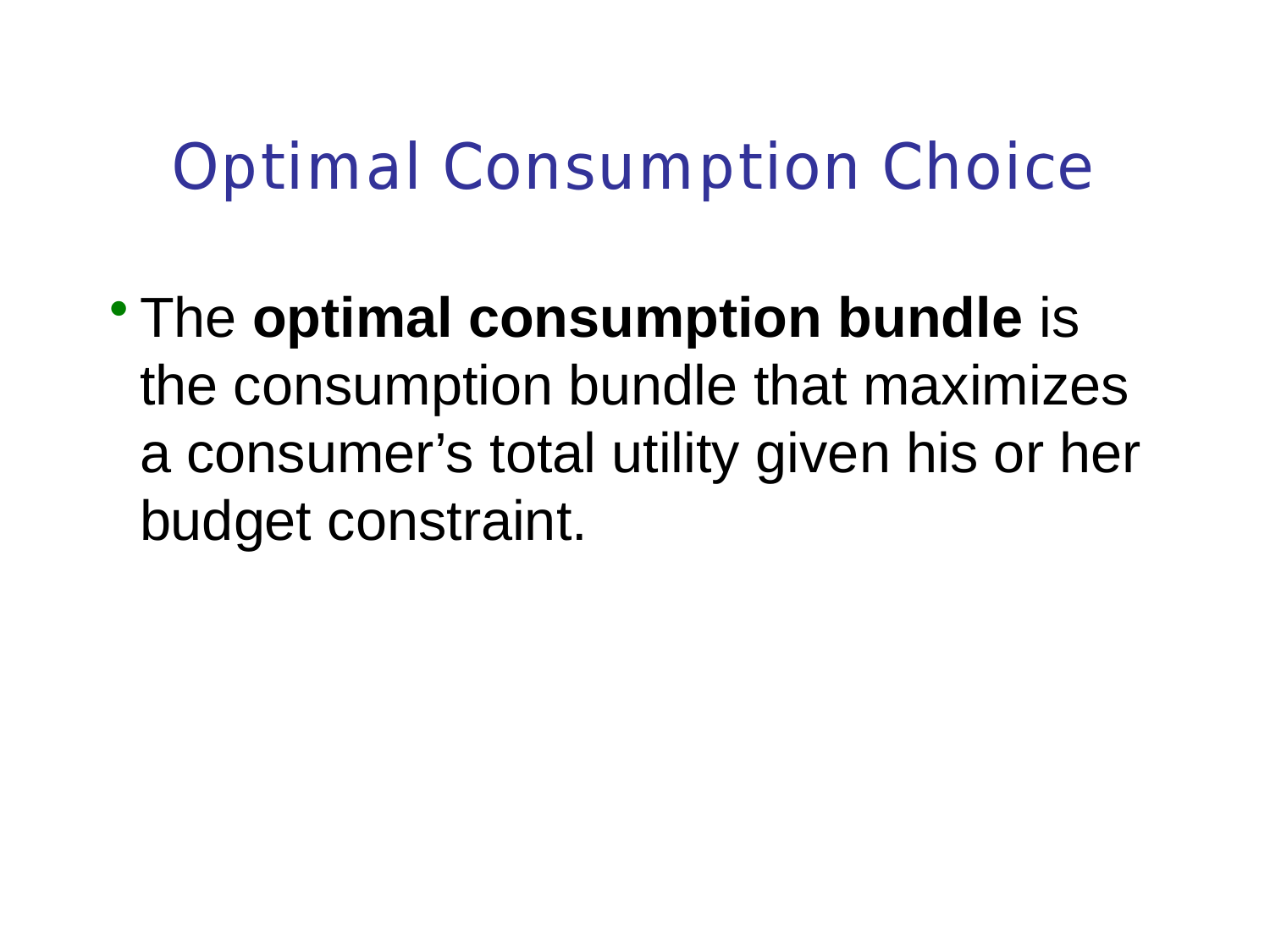

Optimal Consumption Choice
The optimal consumption bundle is the consumption bundle that maximizes a consumer’s total utility given his or her budget constraint.